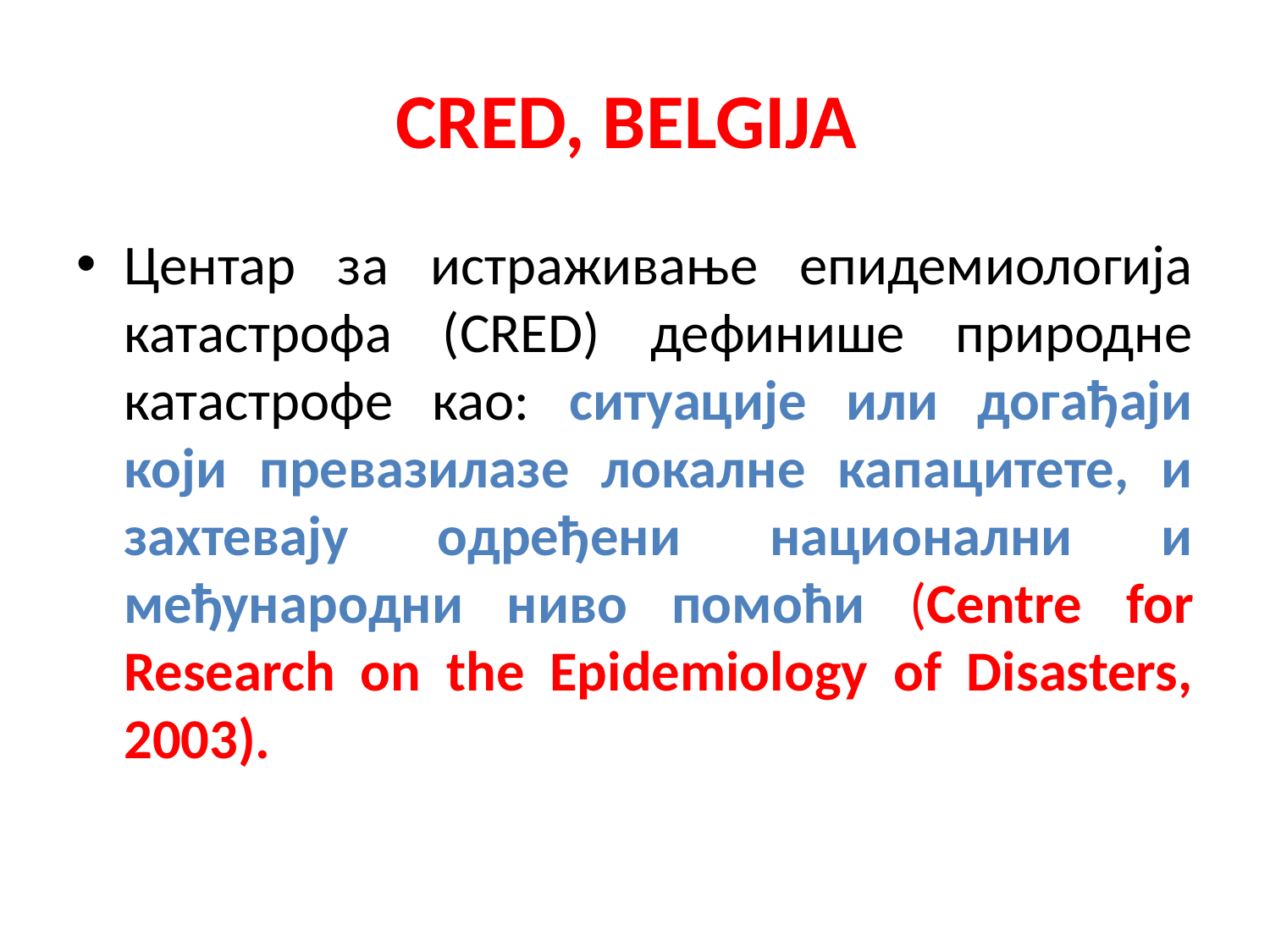

# CRED, BELGIJA
Центар за истраживање епидемиологија катастрофа (CRED) дефинише природне катастрофе као: ситуације или догађаји који превазилазе локалне капацитете, и захтевају одређени национални и међународни ниво помоћи (Centre for Research on the Epidemiology of Disasters, 2003).